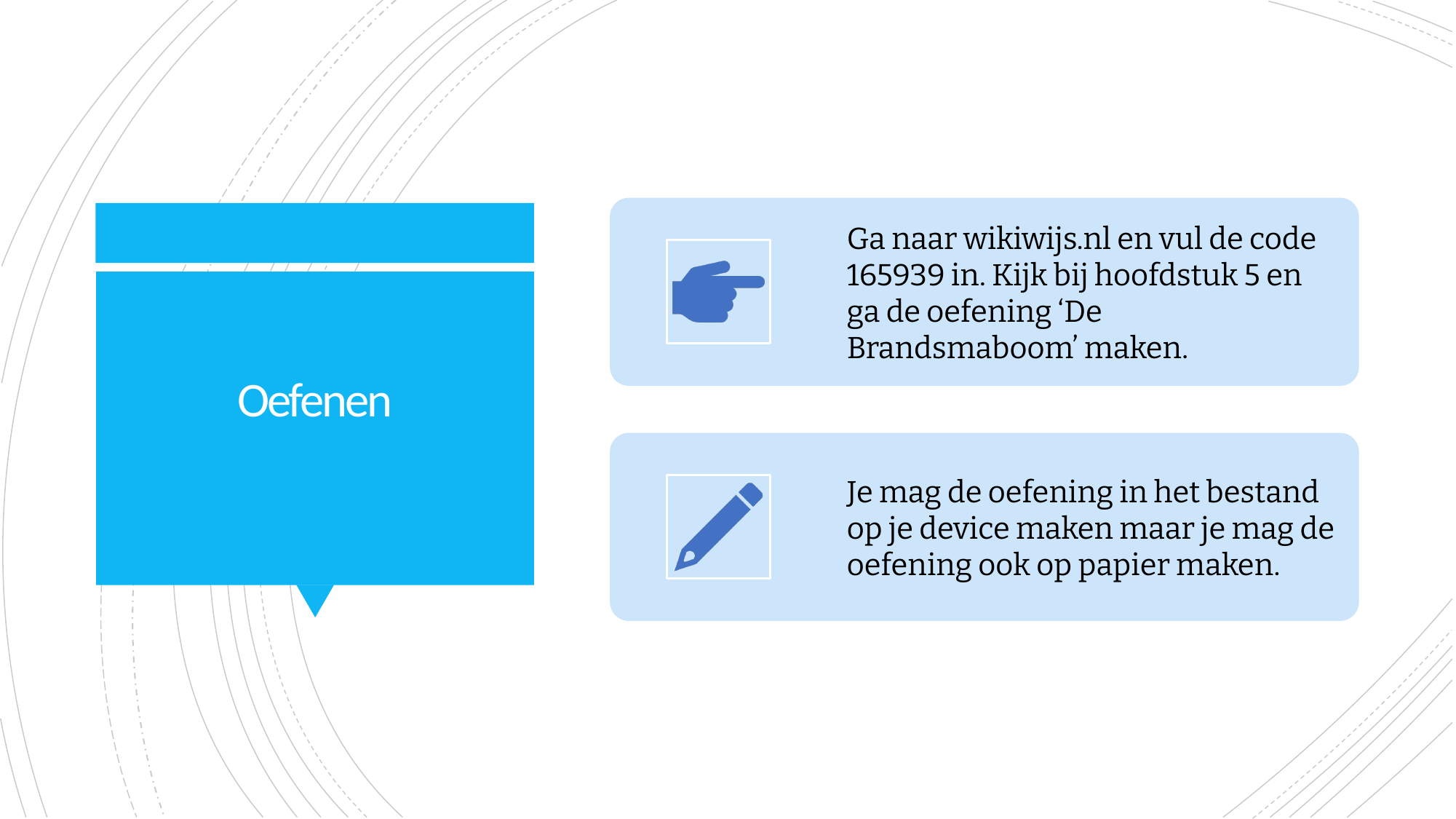

Ga naar wikiwijs.nl en vul de code 165939 in. Kijk bij hoofdstuk 5 en ga de oefening ‘De Brandsmaboom’ maken.
Je mag de oefening in het bestand op je device maken maar je mag de oefening ook op papier maken.
# Oefenen